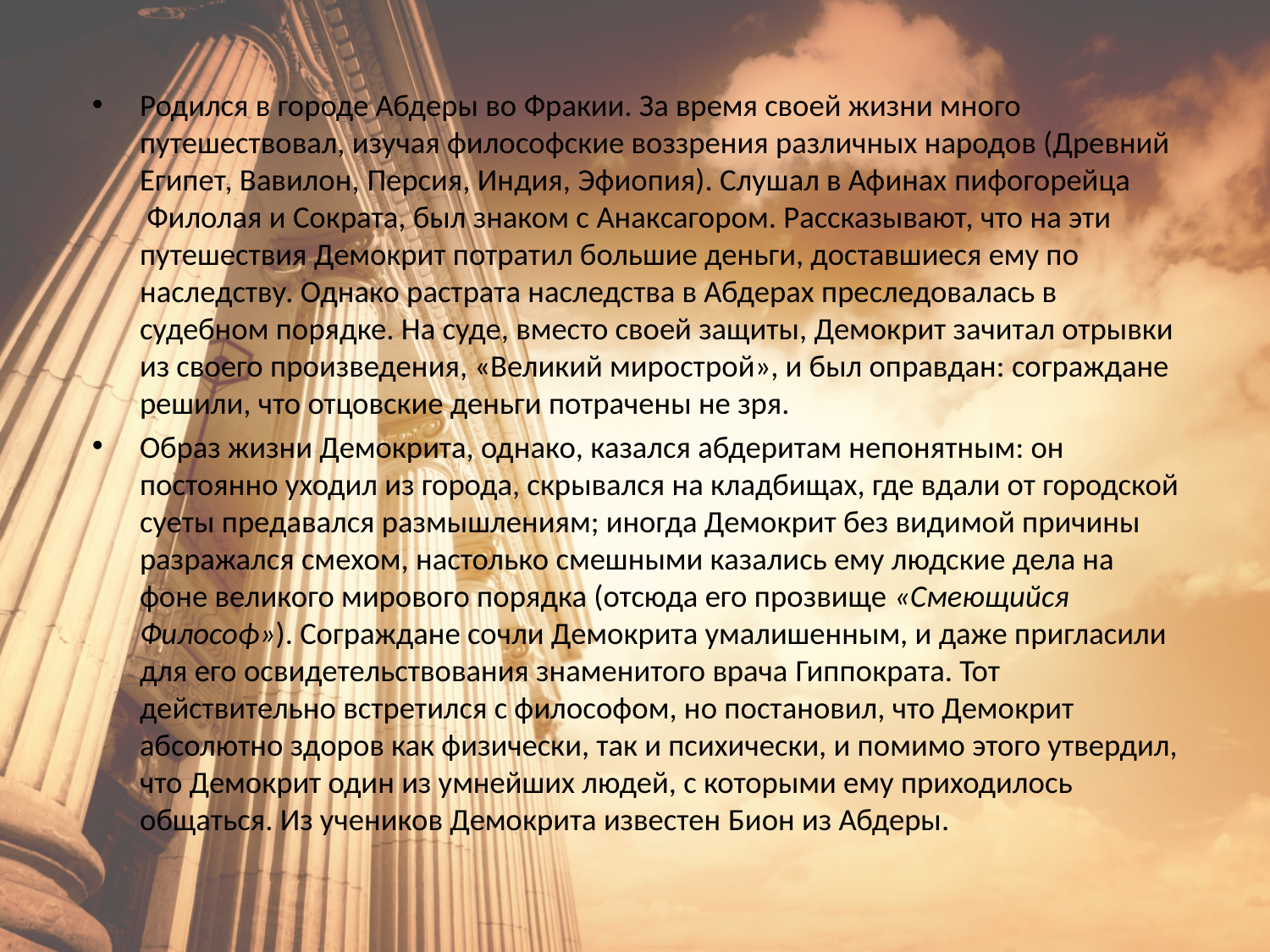

Родился в городе Абдеры во Фракии. За время своей жизни много путешествовал, изучая философские воззрения различных народов (Древний Египет, Вавилон, Персия, Индия, Эфиопия). Слушал в Афинах пифогорейца  Филолая и Сократа, был знаком с Анаксагором. Рассказывают, что на эти путешествия Демокрит потратил большие деньги, доставшиеся ему по наследству. Однако растрата наследства в Абдерах преследовалась в судебном порядке. На суде, вместо своей защиты, Демокрит зачитал отрывки из своего произведения, «Великий мирострой», и был оправдан: сограждане решили, что отцовские деньги потрачены не зря.
Образ жизни Демокрита, однако, казался абдеритам непонятным: он постоянно уходил из города, скрывался на кладбищах, где вдали от городской суеты предавался размышлениям; иногда Демокрит без видимой причины разражался смехом, настолько смешными казались ему людские дела на фоне великого мирового порядка (отсюда его прозвище «Смеющийся Философ»). Сограждане сочли Демокрита умалишенным, и даже пригласили для его освидетельствования знаменитого врача Гиппократа. Тот действительно встретился с философом, но постановил, что Демокрит абсолютно здоров как физически, так и психически, и помимо этого утвердил, что Демокрит один из умнейших людей, с которыми ему приходилось общаться. Из учеников Демокрита известен Бион из Абдеры.